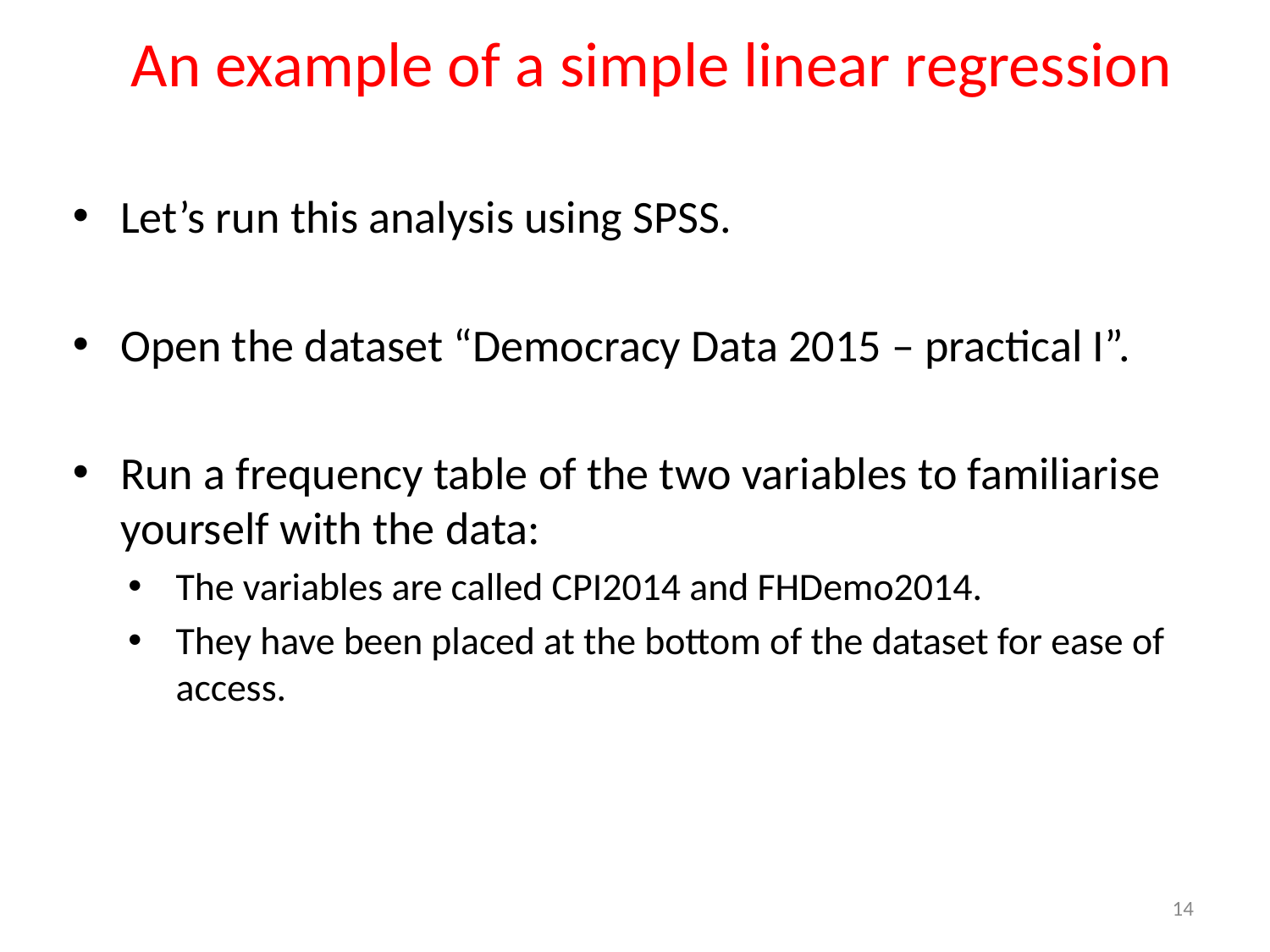

# An example of a simple linear regression
Let’s run this analysis using SPSS.

Open the dataset “Democracy Data 2015 – practical I”.

Run a frequency table of the two variables to familiarise yourself with the data:
The variables are called CPI2014 and FHDemo2014.
They have been placed at the bottom of the dataset for ease of access.

14